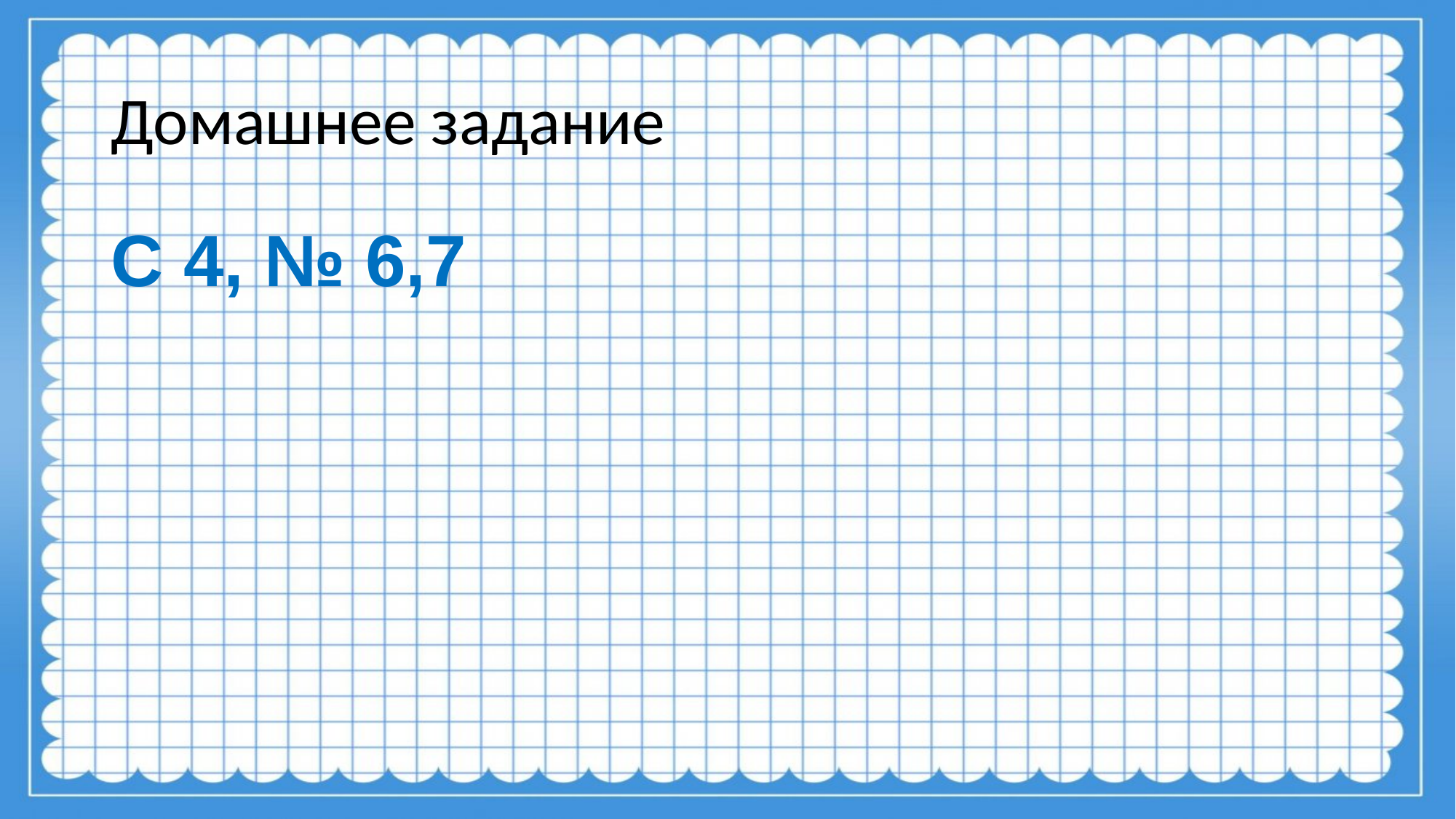

# Домашнее задание
С 4, № 6,7